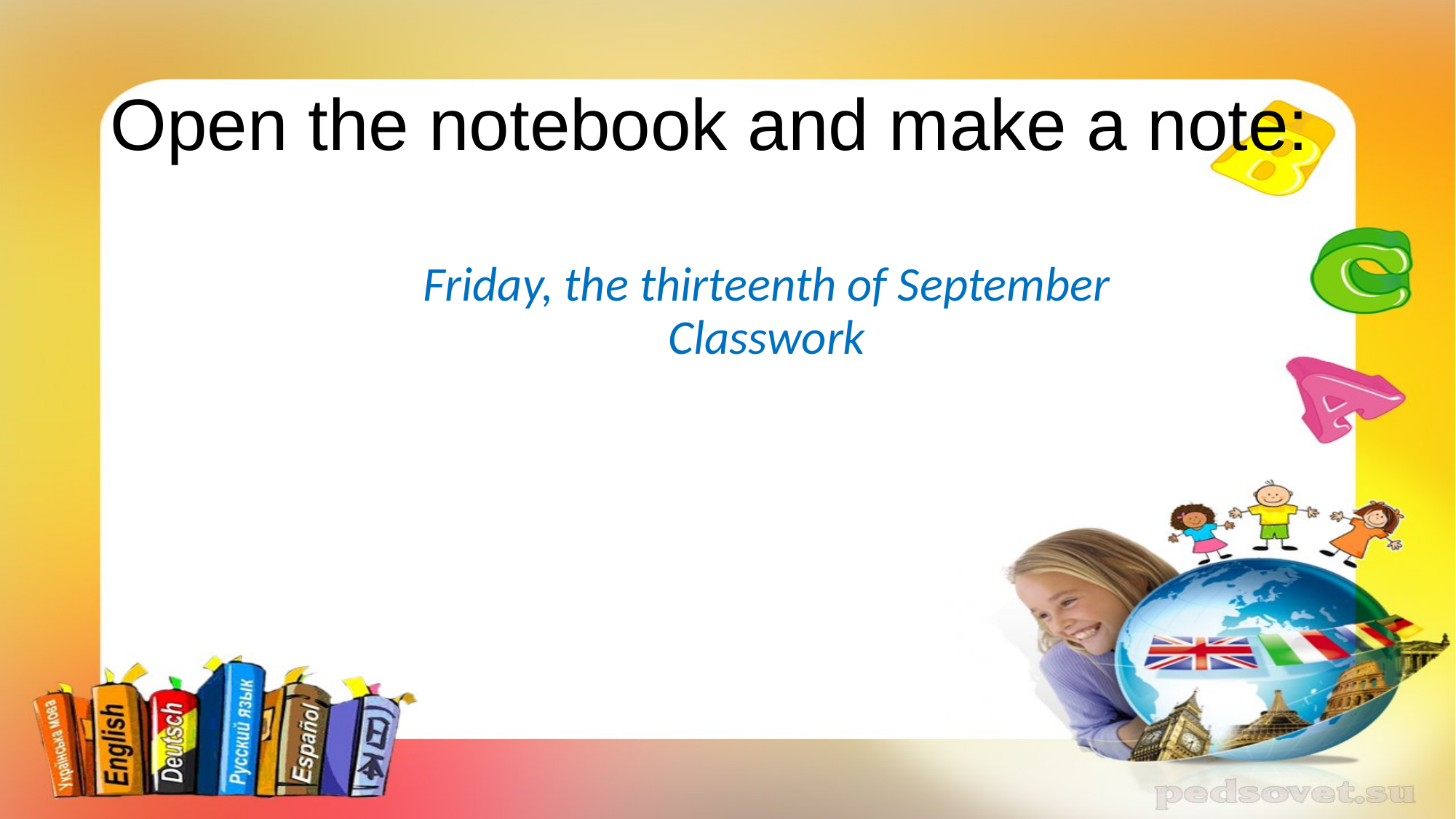

# Open the notebook and make a note:
Friday, the thirteenth of September
Classwork